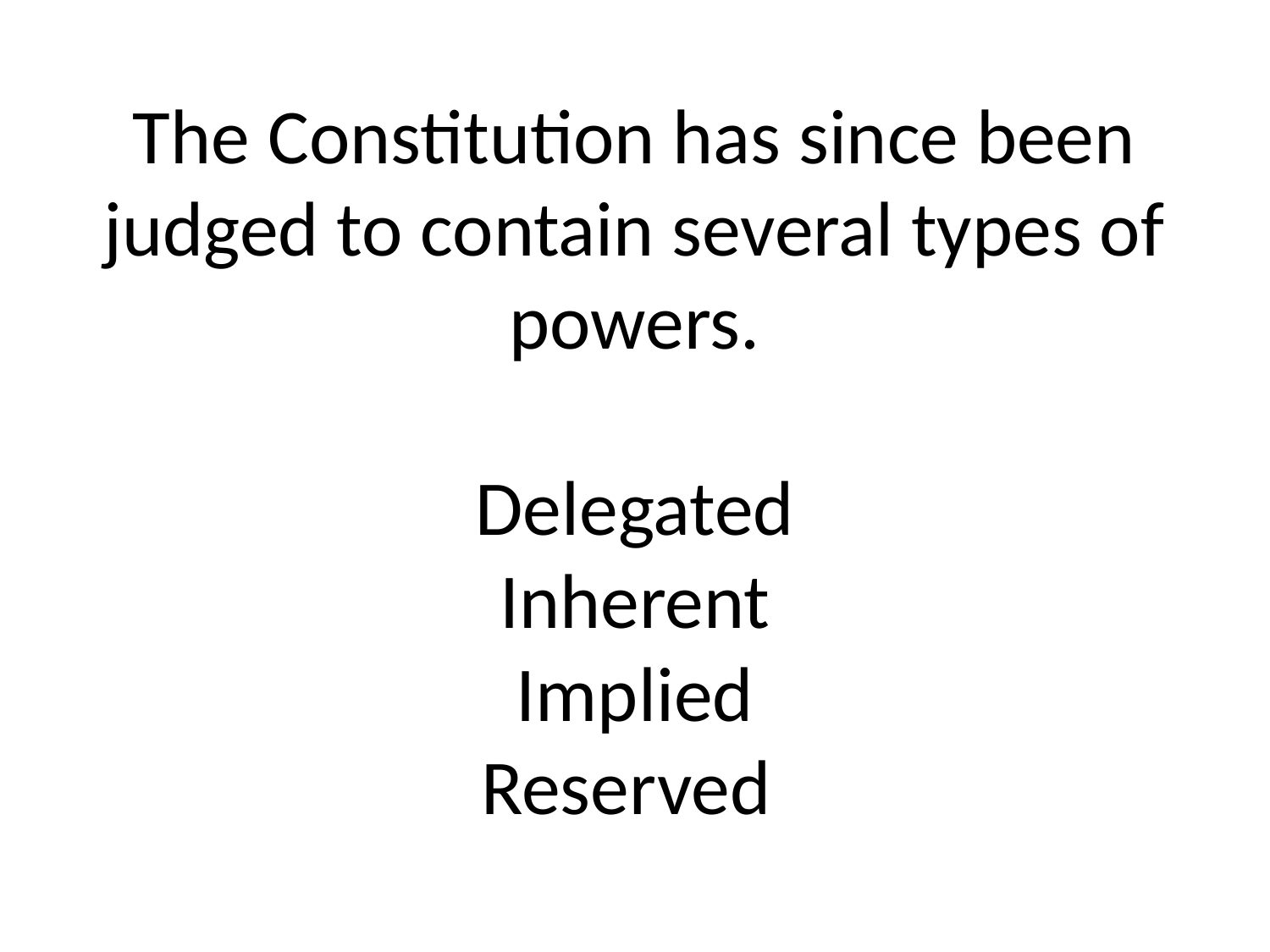

# The Constitution has since been judged to contain several types of powers. Delegated Inherent Implied Reserved